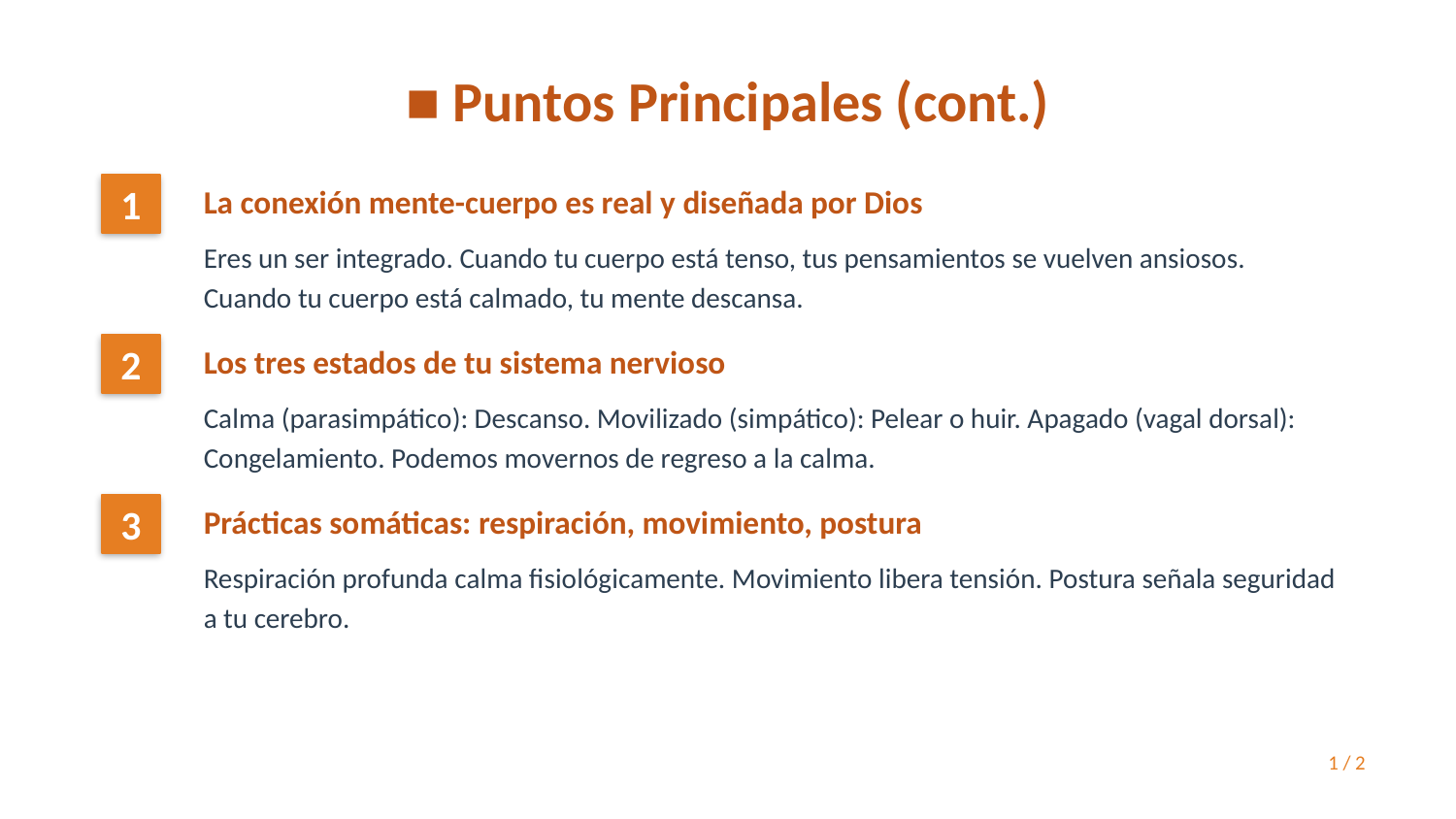

■ Puntos Principales (cont.)
1
La conexión mente-cuerpo es real y diseñada por Dios
Eres un ser integrado. Cuando tu cuerpo está tenso, tus pensamientos se vuelven ansiosos. Cuando tu cuerpo está calmado, tu mente descansa.
2
Los tres estados de tu sistema nervioso
Calma (parasimpático): Descanso. Movilizado (simpático): Pelear o huir. Apagado (vagal dorsal): Congelamiento. Podemos movernos de regreso a la calma.
3
Prácticas somáticas: respiración, movimiento, postura
Respiración profunda calma fisiológicamente. Movimiento libera tensión. Postura señala seguridad a tu cerebro.
1 / 2